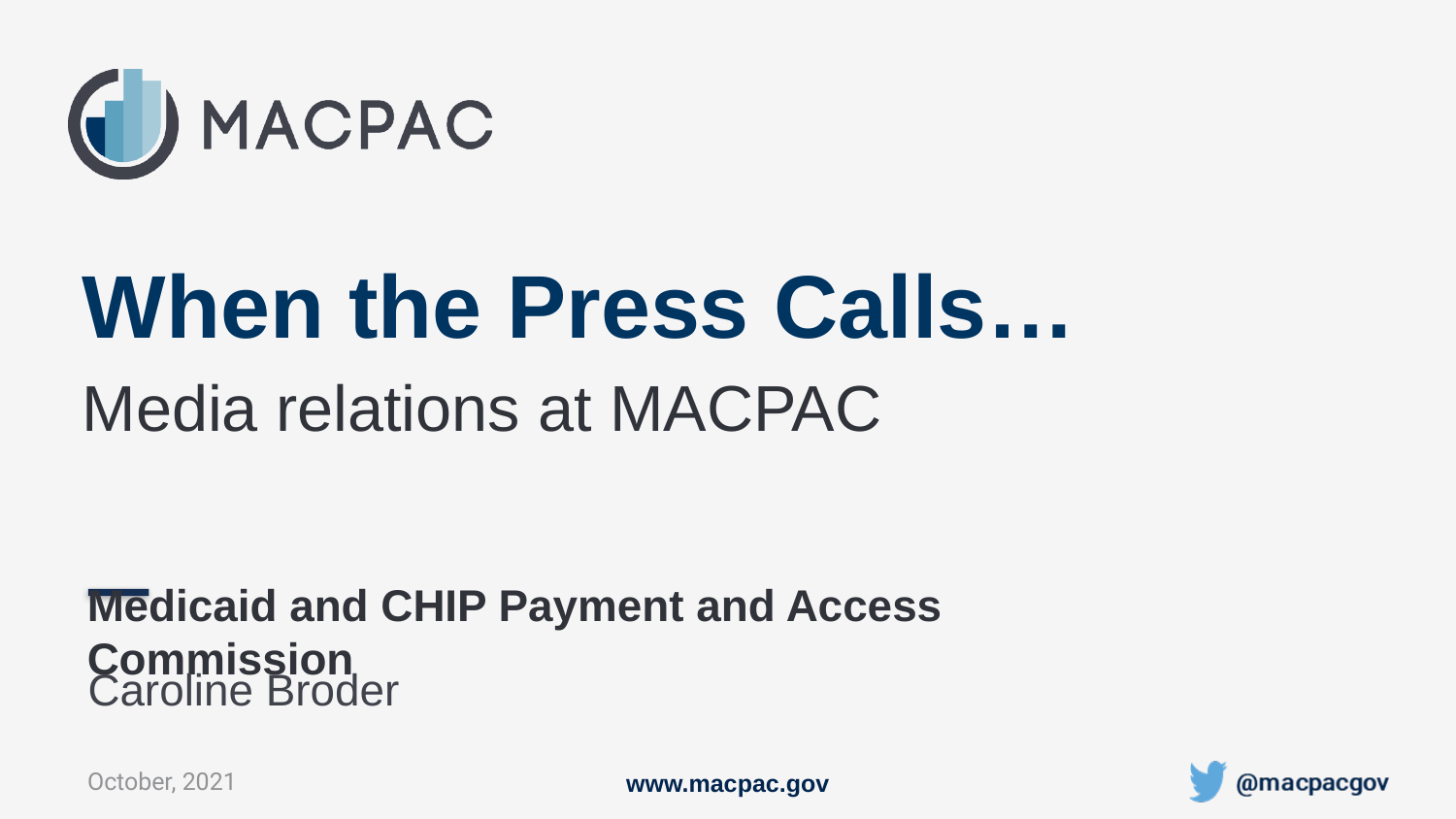

# When the Press Calls…
Media relations at MACPAC
Caroline Broder
October, 2021